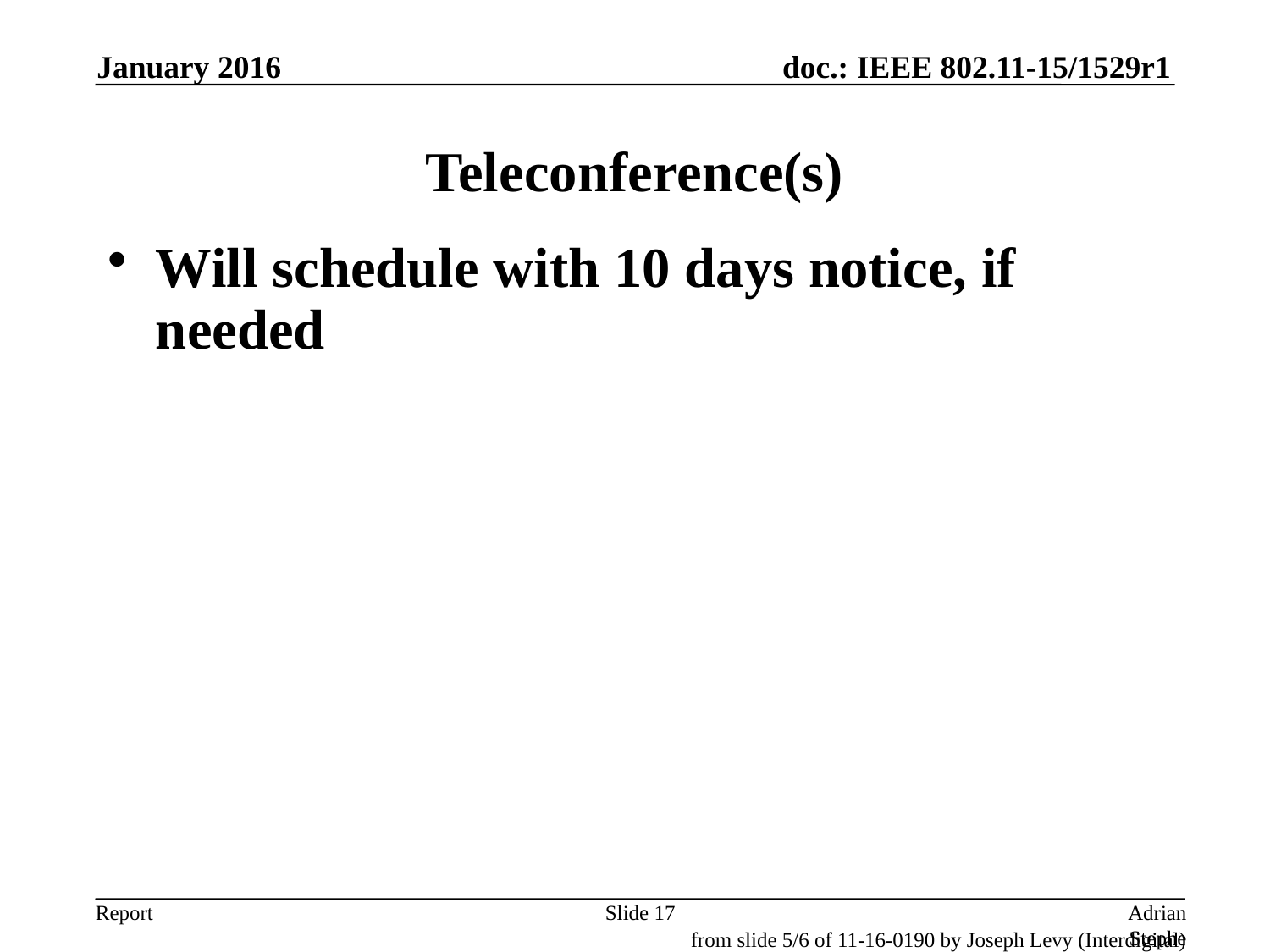

January 2016
# Teleconference(s)
Will schedule with 10 days notice, if needed
Slide 17
Adrian Stephens, Intel Corporation
from slide 5/6 of 11-16-0190 by Joseph Levy (Interdigital)